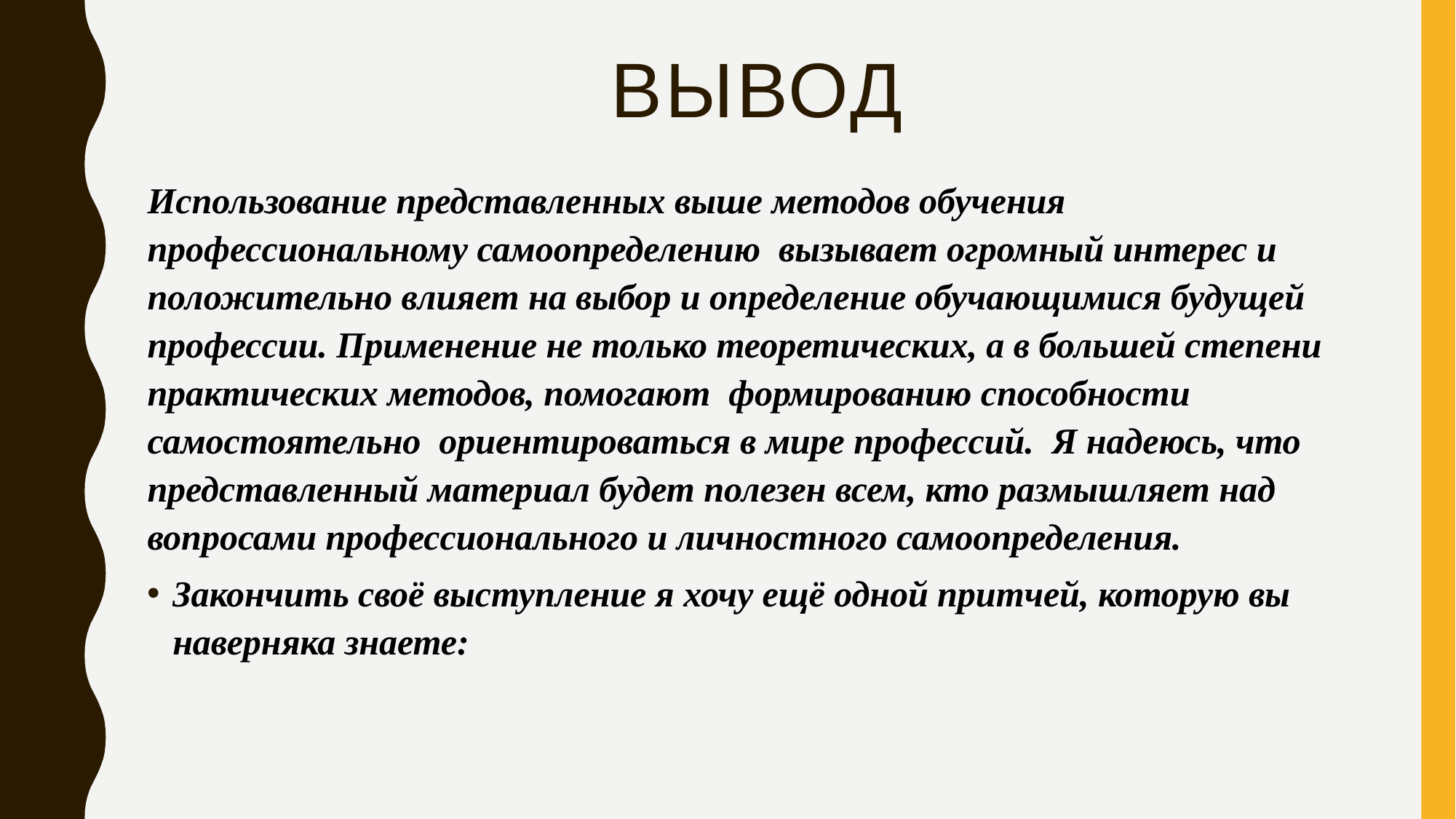

# Вывод
Использование представленных выше методов обучения профессиональному самоопределению  вызывает огромный интерес и положительно влияет на выбор и определение обучающимися будущей профессии. Применение не только теоретических, а в большей степени практических методов, помогают  формированию способности самостоятельно  ориентироваться в мире профессий.  Я надеюсь, что представленный материал будет полезен всем, кто размышляет над вопросами профессионального и личностного самоопределения.
Закончить своё выступление я хочу ещё одной притчей, которую вы наверняка знаете: